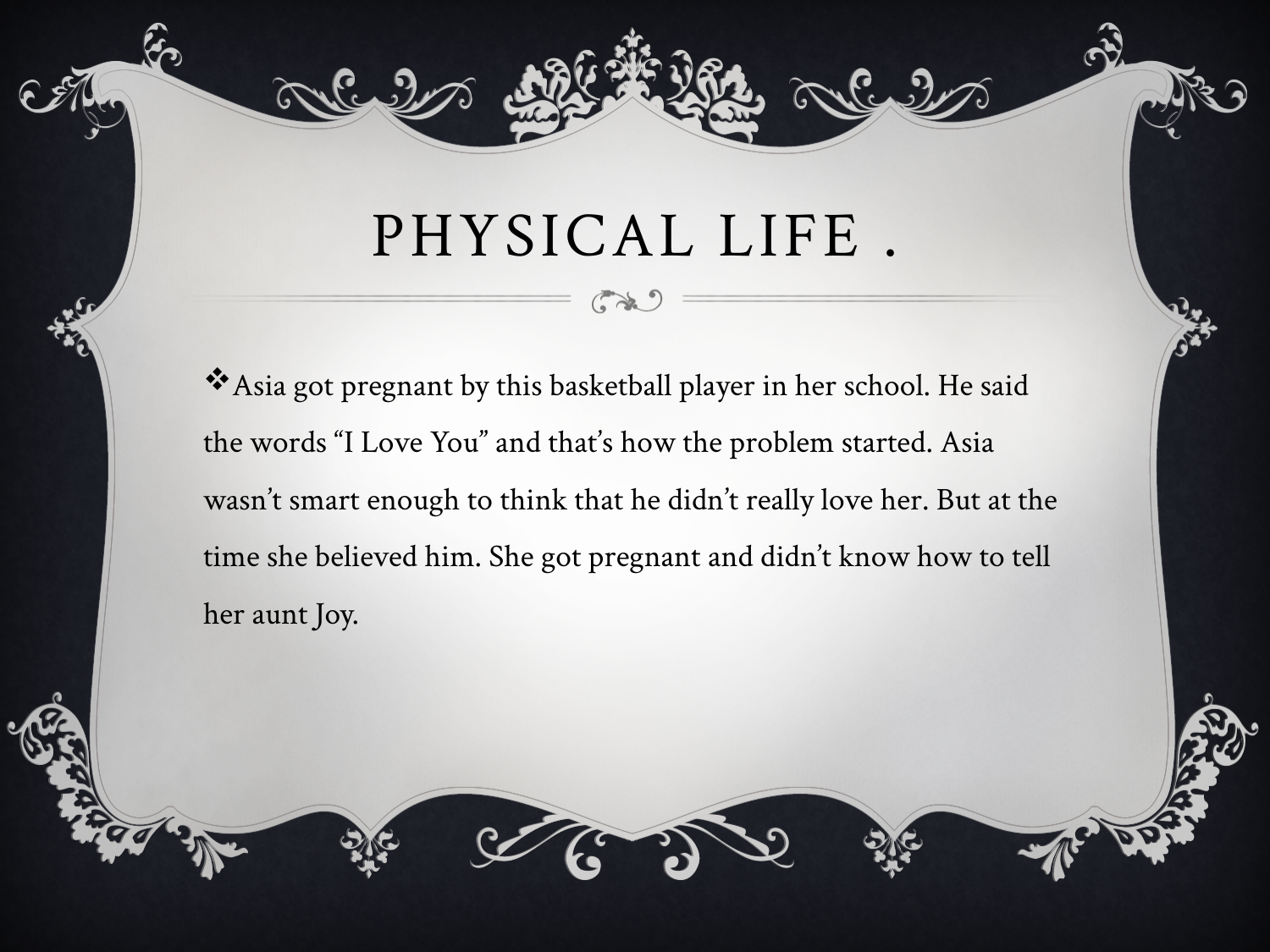

# Physical Life .
Asia got pregnant by this basketball player in her school. He said the words “I Love You” and that’s how the problem started. Asia wasn’t smart enough to think that he didn’t really love her. But at the time she believed him. She got pregnant and didn’t know how to tell her aunt Joy.